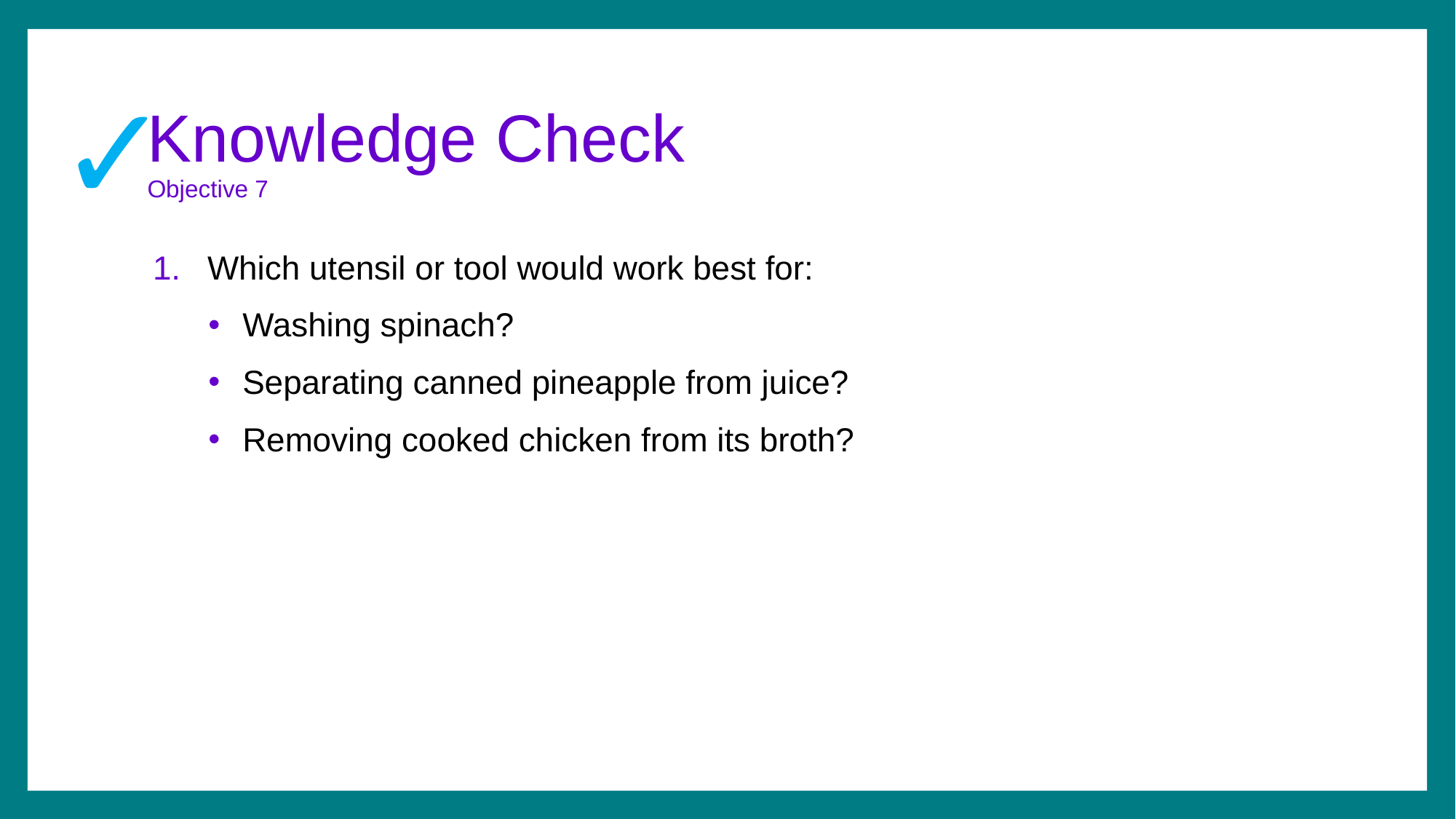

✓
# Knowledge Check Objective 7
Which utensil or tool would work best for:
Washing spinach?
Separating canned pineapple from juice?
Removing cooked chicken from its broth?